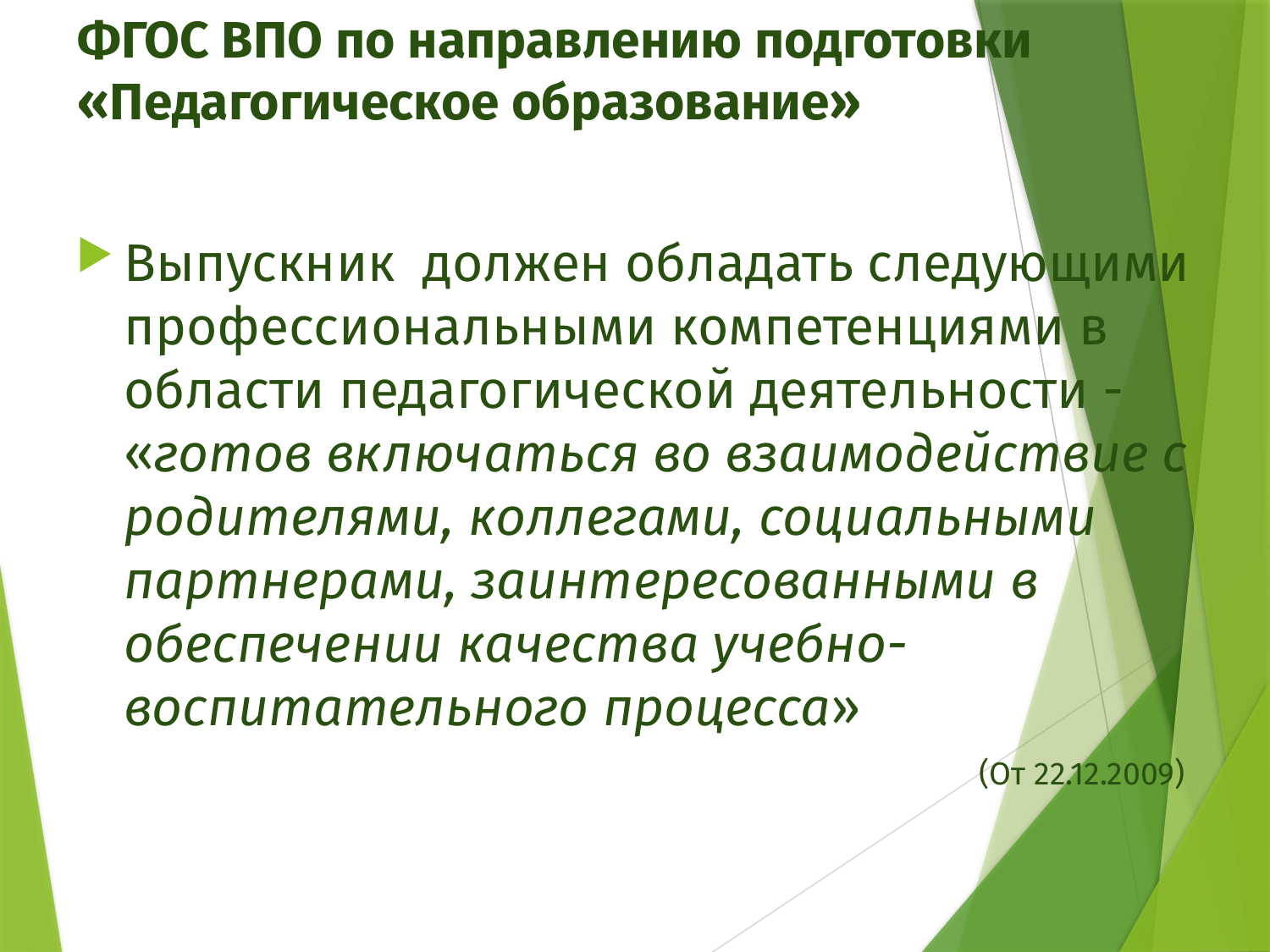

# ФГОС ВПО по направлению подготовки «Педагогическое образование»
Выпускник  должен обладать следующими профессиональными компетенциями в области педагогической деятельности - «готов включаться во взаимодействие с родителями, коллегами, социальными партнерами, заинтересованными в обеспечении качества учебно-воспитательного процесса»
(От 22.12.2009)